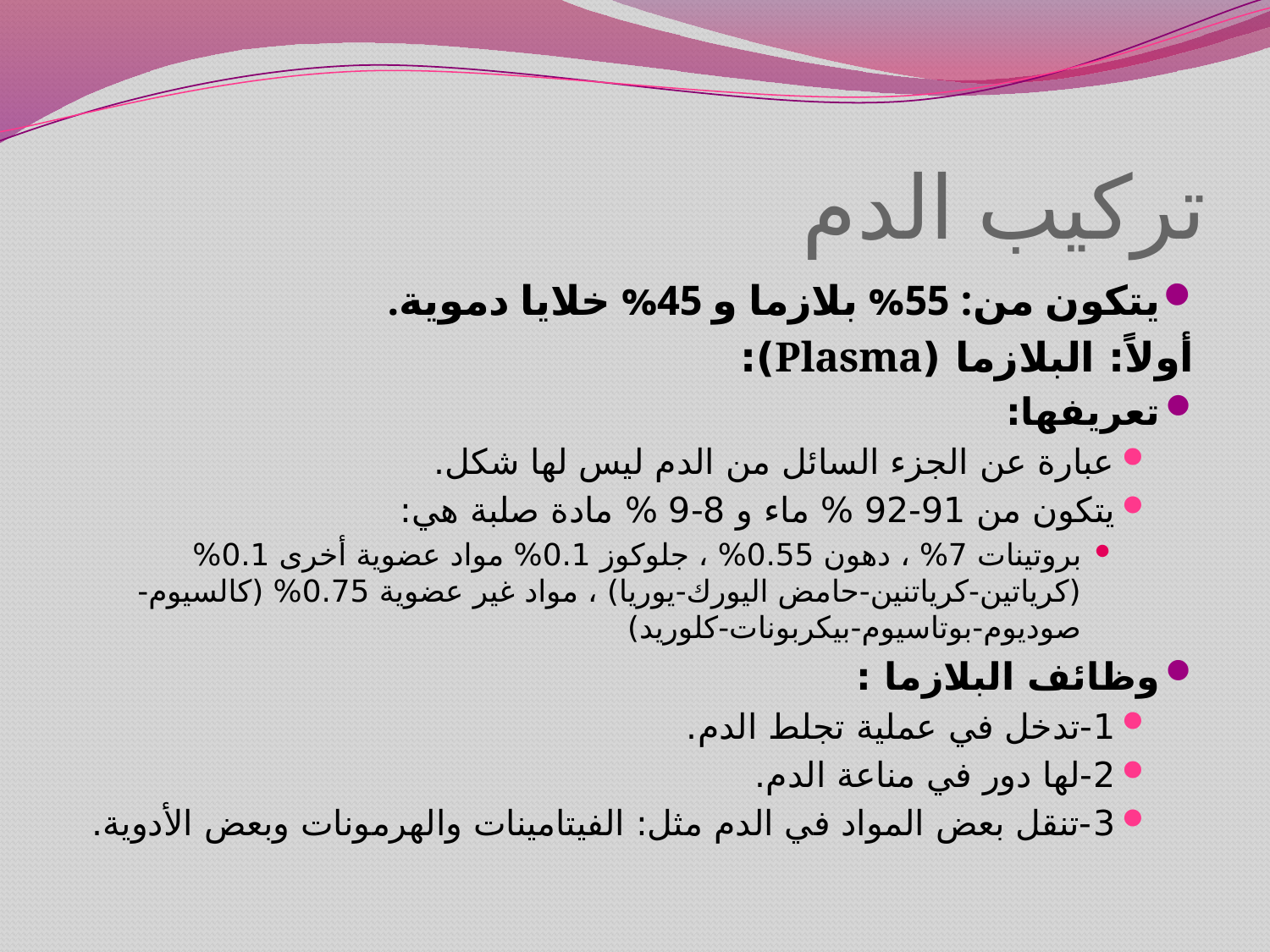

# تركيب الدم
يتكون من: 55% بلازما و 45% خلايا دموية.
أولاً: البلازما (Plasma):
تعريفها:
عبارة عن الجزء السائل من الدم ليس لها شكل.
يتكون من 91-92 % ماء و 8-9 % مادة صلبة هي:
بروتينات 7% ، دهون 0.55% ، جلوكوز 0.1% مواد عضوية أخرى 0.1% (كرياتين-كرياتنين-حامض اليورك-يوريا) ، مواد غير عضوية 0.75% (كالسيوم-صوديوم-بوتاسيوم-بيكربونات-كلوريد)
وظائف البلازما :
1-تدخل في عملية تجلط الدم.
2-لها دور في مناعة الدم.
3-تنقل بعض المواد في الدم مثل: الفيتامينات والهرمونات وبعض الأدوية.